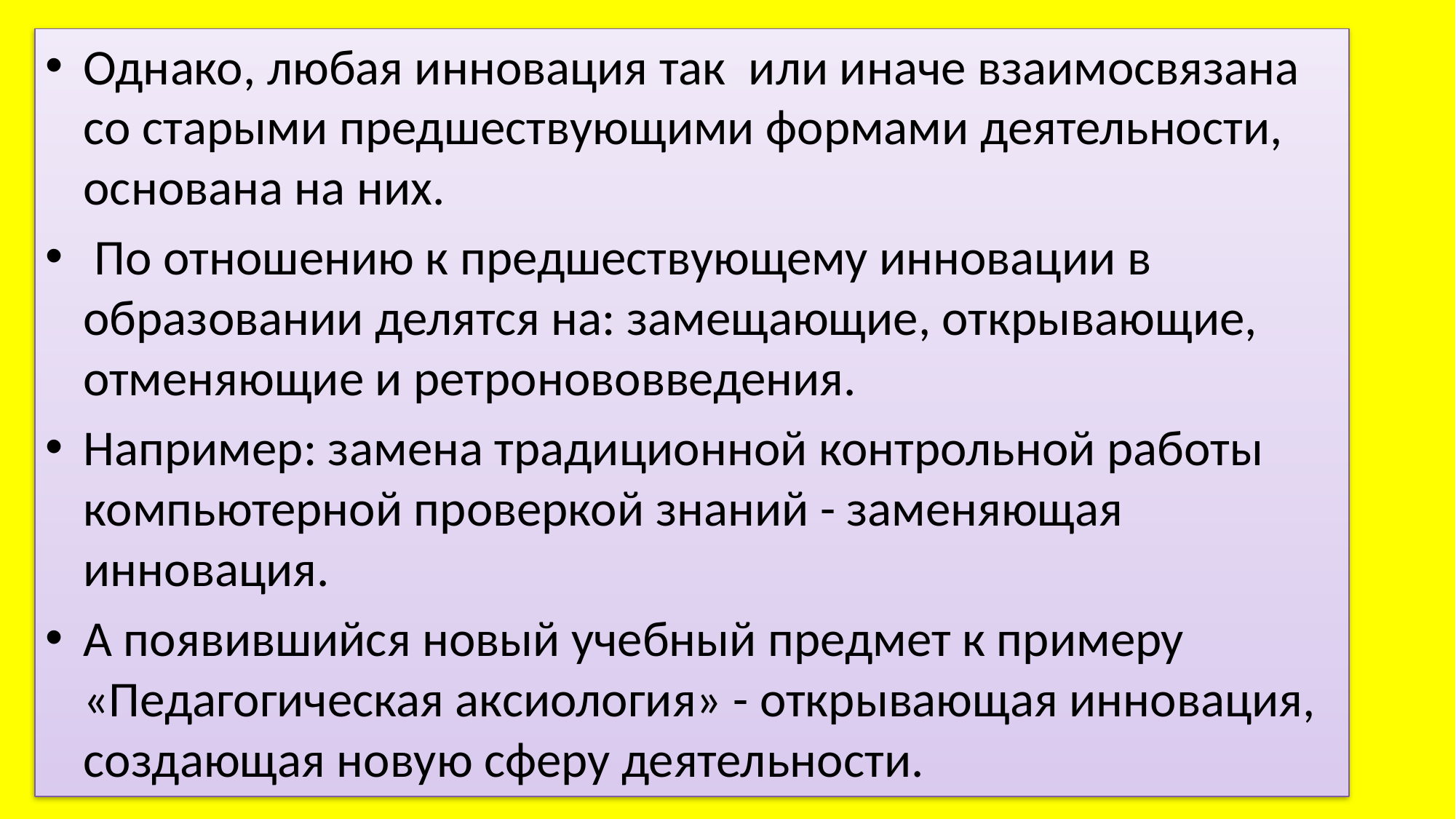

Однако, любая инновация так  или иначе взаимосвязана со старыми предшествующими формами деятельности, основана на них.
 По отношению к предшествующему инновации в образовании делятся на: замещающие, открывающие, отменяющие и ретронововведения.
Например: замена традиционной контрольной работы компьютерной проверкой знаний - заменяющая инновация.
А появившийся новый учебный предмет к примеру «Педагогическая аксиология» - открывающая инновация, создающая новую сферу деятельности.